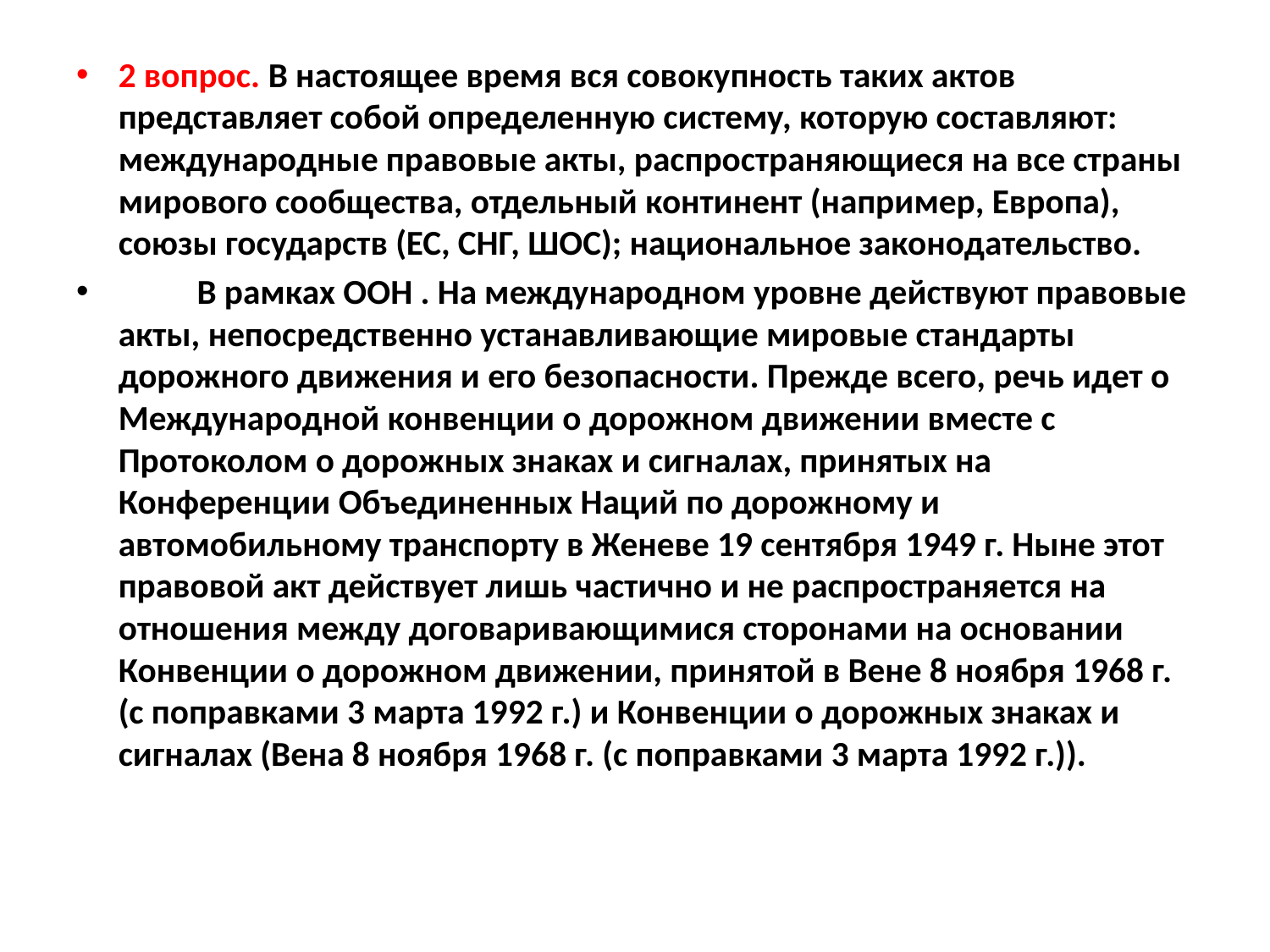

2 вопрос. В настоящее время вся совокупность таких актов представляет собой определенную систему, которую составляют: международные правовые акты, распространяющиеся на все страны мирового сообщества, отдельный континент (например, Европа), союзы государств (ЕС, СНГ, ШОС); национальное законодательство.
       	В рамках ООН . На международном уровне действуют правовые акты, непосредственно устанавливающие мировые стандарты дорожного движения и его безопасности. Прежде всего, речь идет о Международной конвенции о дорожном движении вместе с Протоколом о дорожных знаках и сигналах, принятых на Конференции Объединенных Наций по дорожному и автомобильному транспорту в Женеве 19 сентября 1949 г. Ныне этот правовой акт действует лишь частично и не распространяется на отношения между договаривающимися сторонами на основании Конвенции о дорожном движении, принятой в Вене 8 ноября 1968 г. (с поправками 3 марта 1992 г.) и Конвенции о дорожных знаках и сигналах (Вена 8 ноября 1968 г. (с поправками 3 марта 1992 г.)).